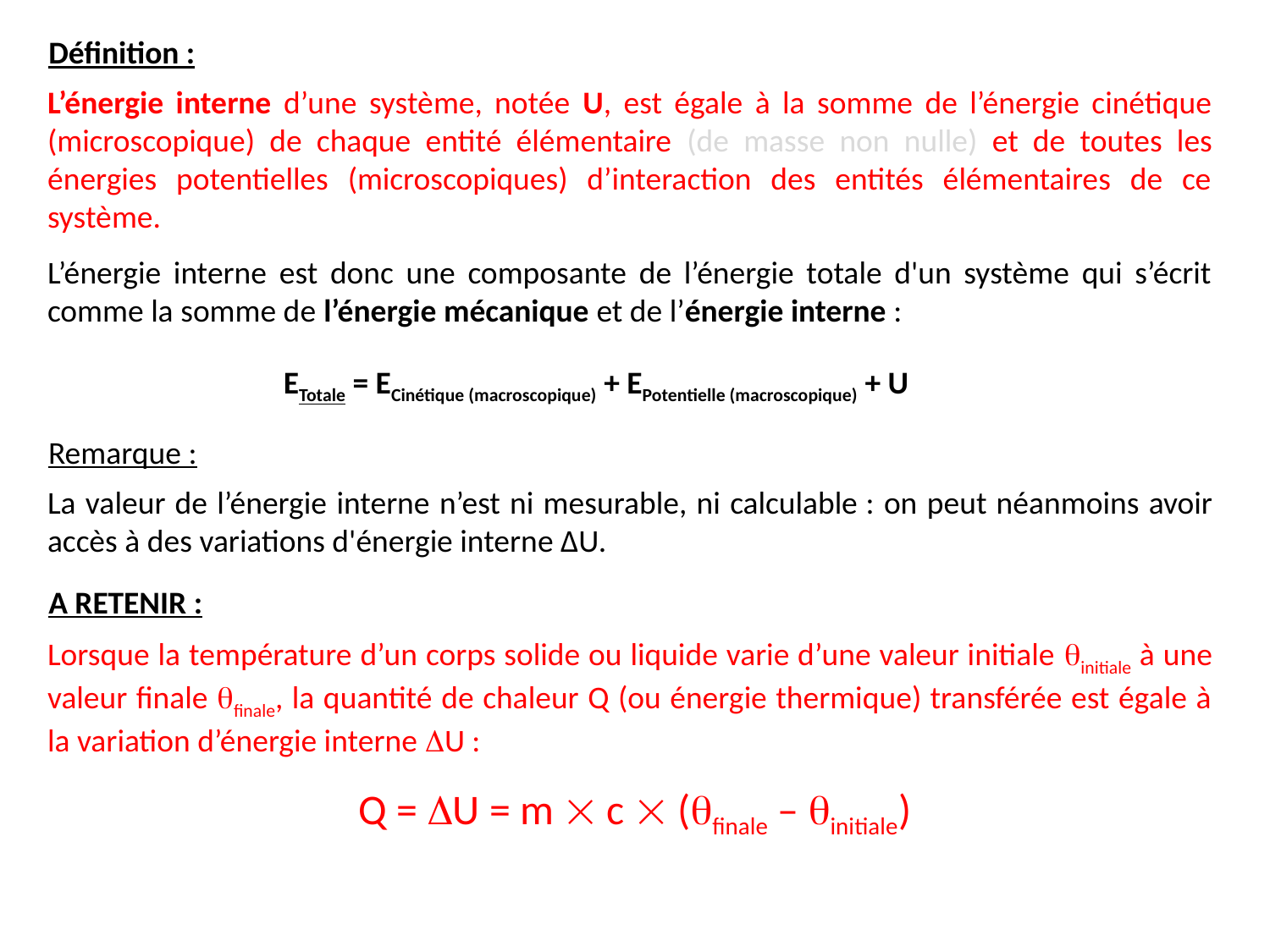

Définition :
L’énergie interne d’une système, notée U, est égale à la somme de l’énergie cinétique (microscopique) de chaque entité élémentaire (de masse non nulle) et de toutes les énergies potentielles (microscopiques) d’interaction des entités élémentaires de ce système.
L’énergie interne est donc une composante de l’énergie totale d'un système qui s’écrit comme la somme de l’énergie mécanique et de l’énergie interne :
ETotale = ECinétique (macroscopique) + EPotentielle (macroscopique) + U
Remarque :
La valeur de l’énergie interne n’est ni mesurable, ni calculable : on peut néanmoins avoir accès à des variations d'énergie interne ΔU.
A RETENIR :
Lorsque la température d’un corps solide ou liquide varie d’une valeur initiale θinitiale à une valeur finale θfinale, la quantité de chaleur Q (ou énergie thermique) transférée est égale à la variation d’énergie interne ΔU :
Q = ΔU = m × c × (θfinale – θinitiale)